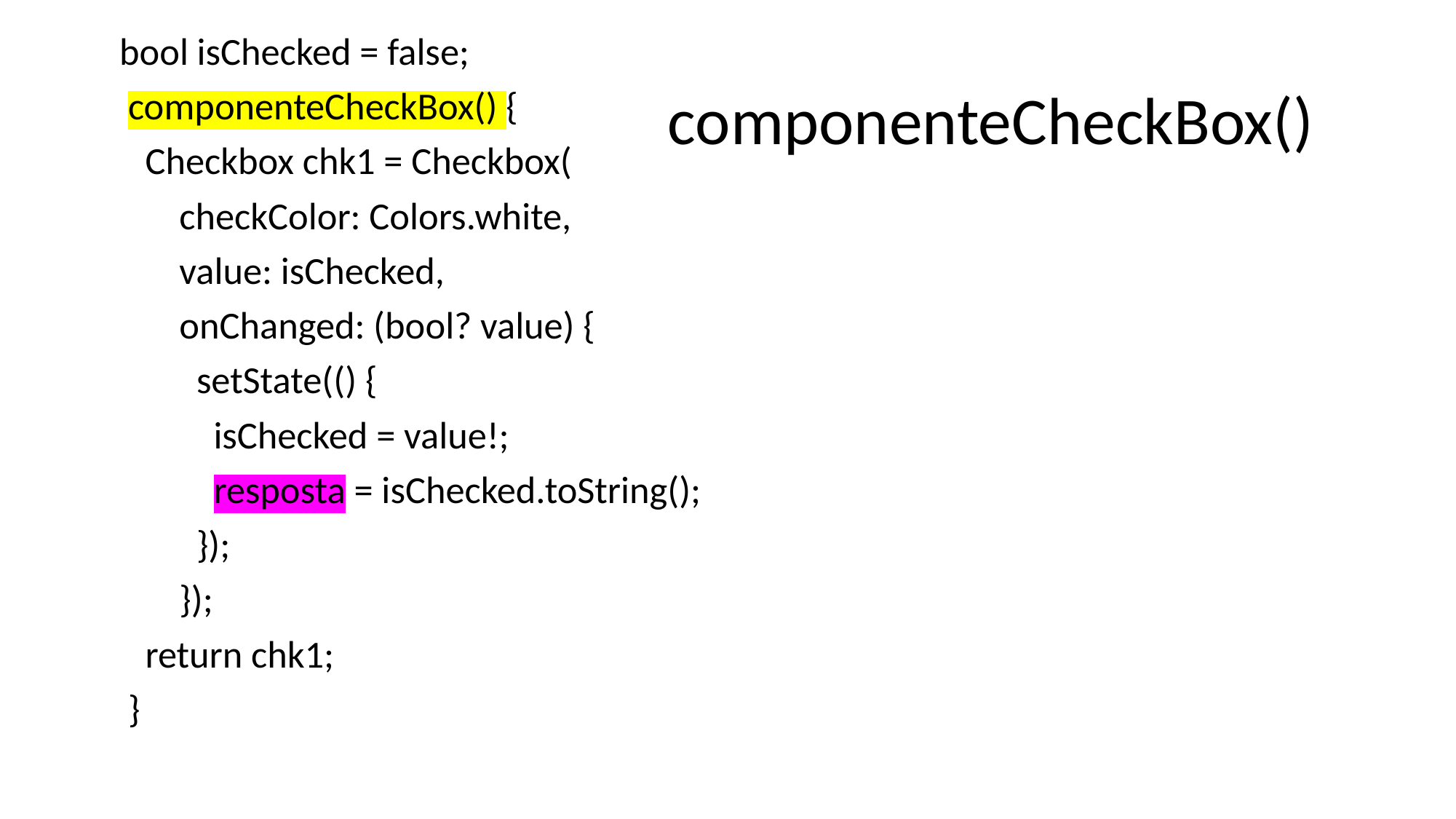

bool isChecked = false;
  componenteCheckBox() {
    Checkbox chk1 = Checkbox(
        checkColor: Colors.white,
        value: isChecked,
        onChanged: (bool? value) {
          setState(() {
            isChecked = value!;
            resposta = isChecked.toString();
          });
        });
    return chk1;
  }
# componenteCheckBox()